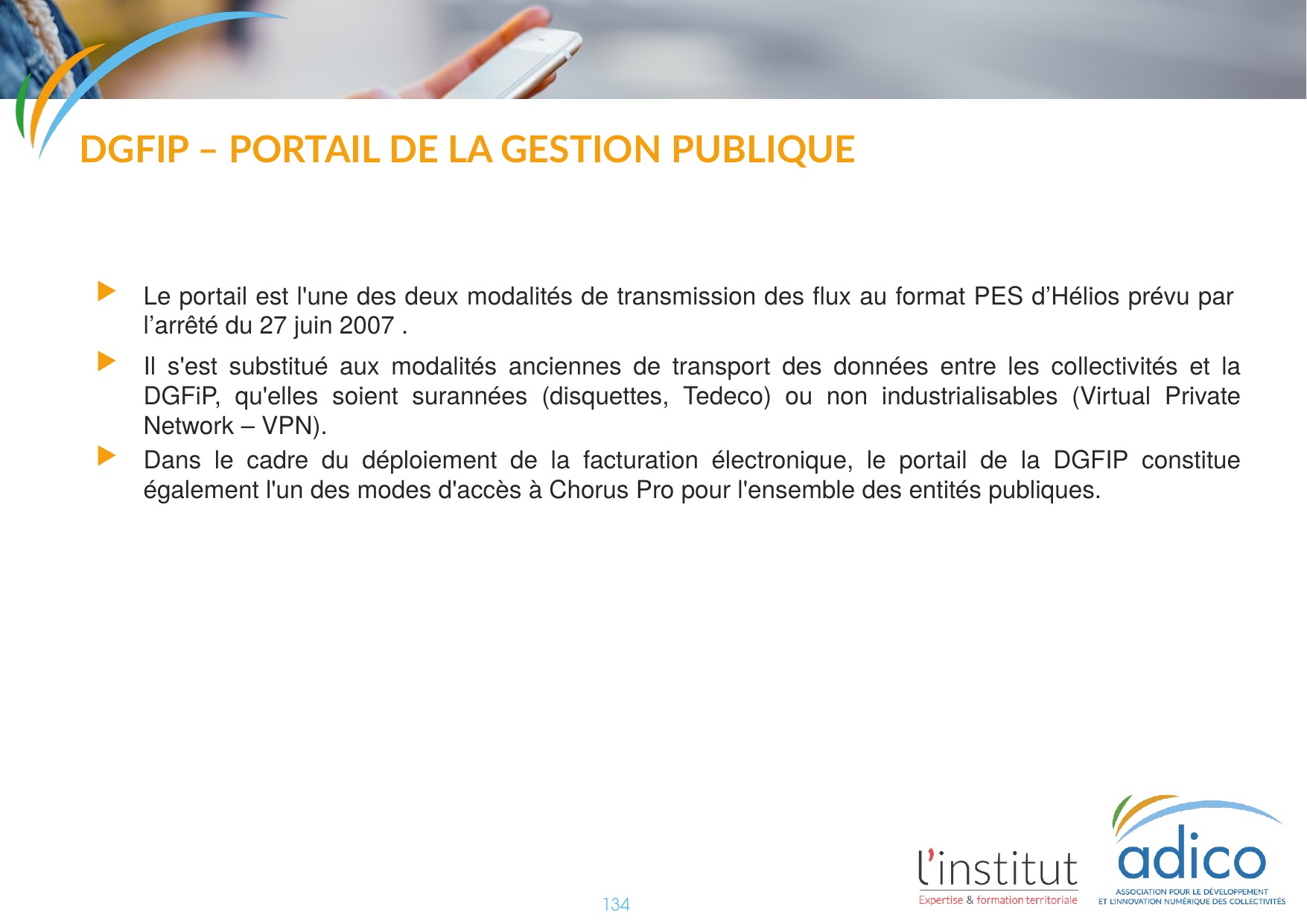

# DGFIP – PORTAIL DE LA GESTION PUBLIQUE
Le portail est l'une des deux modalités de transmission des flux au format PES d’Hélios prévu par l’arrêté du 27 juin 2007 .
Il s'est substitué aux modalités anciennes de transport des données entre les collectivités et la DGFiP, qu'elles soient surannées (disquettes, Tedeco) ou non industrialisables (Virtual Private Network – VPN).
Dans le cadre du déploiement de la facturation électronique, le portail de la DGFIP constitue également l'un des modes d'accès à Chorus Pro pour l'ensemble des entités publiques.